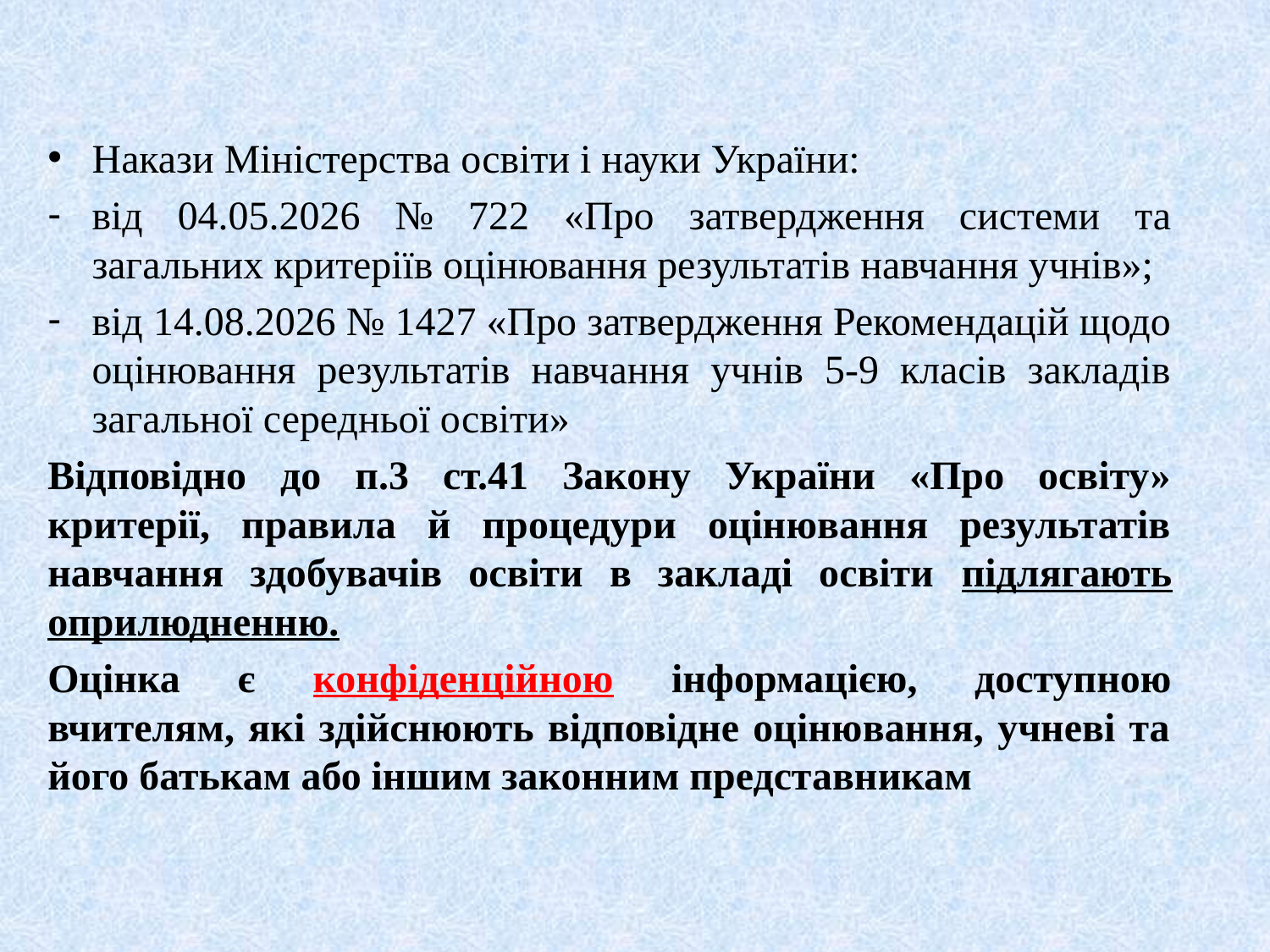

Накази Міністерства освіти і науки України:
від 04.05.2026 № 722 «Про затвердження системи та загальних критеріїв оцінювання результатів навчання учнів»;
від 14.08.2026 № 1427 «Про затвердження Рекомендацій щодо оцінювання результатів навчання учнів 5-9 класів закладів загальної середньої освіти»
Відповідно до п.3 ст.41 Закону України «Про освіту» критерії, правила й процедури оцінювання результатів навчання здобувачів освіти в закладі освіти підлягають оприлюдненню.
Оцінка є конфіденційною інформацією, доступною вчителям, які здійснюють відповідне оцінювання, учневі та його батькам або іншим законним представникам